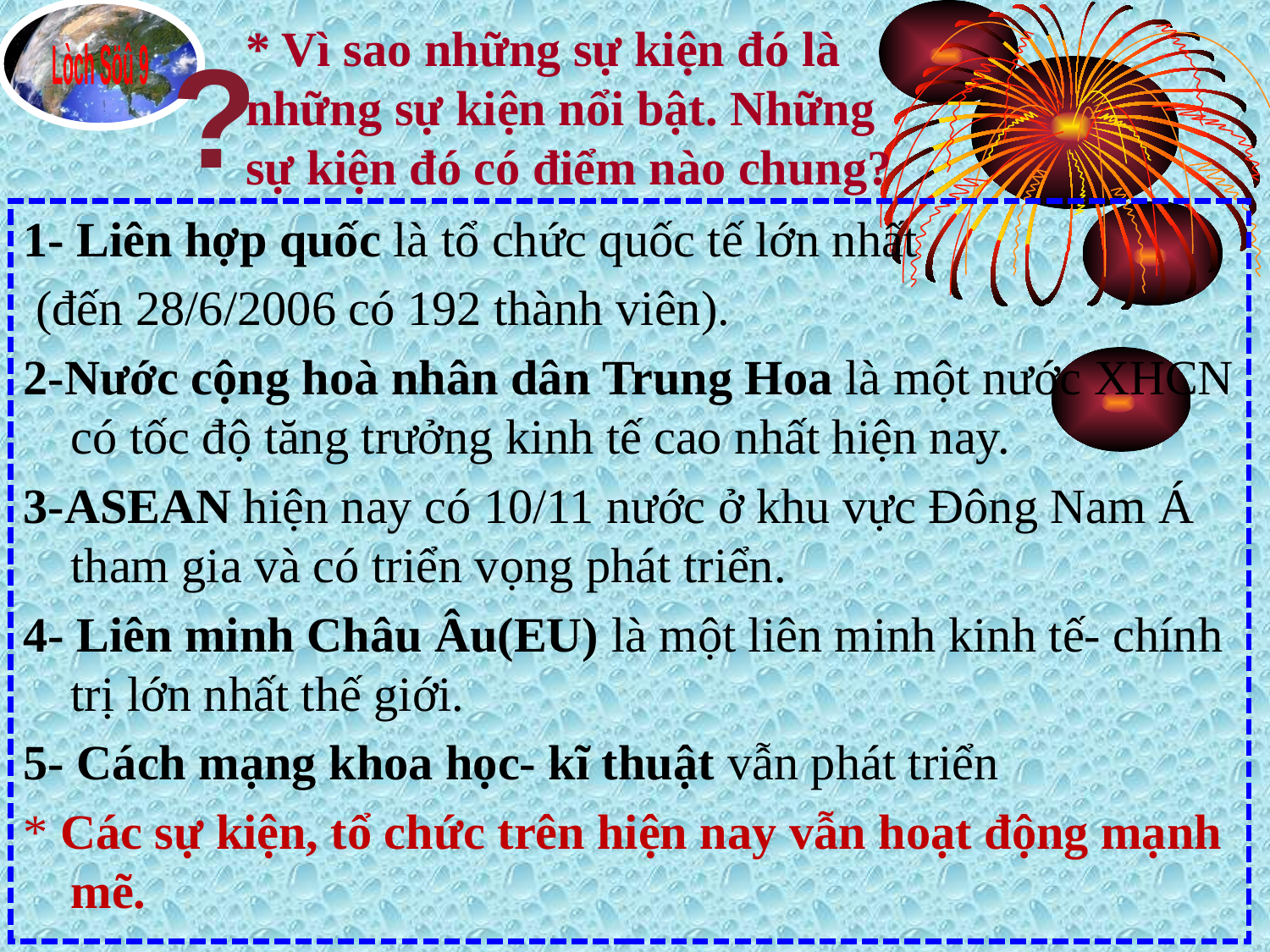

?
# * Vì sao những sự kiện đó là những sự kiện nổi bật. Những sự kiện đó có điểm nào chung?
Lòch Söû 9
1- Liên hợp quốc là tổ chức quốc tế lớn nhất
 (đến 28/6/2006 có 192 thành viên).
2-Nước cộng hoà nhân dân Trung Hoa là một nước XHCN có tốc độ tăng trưởng kinh tế cao nhất hiện nay.
3-ASEAN hiện nay có 10/11 nước ở khu vực Đông Nam Á tham gia và có triển vọng phát triển.
4- Liên minh Châu Âu(EU) là một liên minh kinh tế- chính trị lớn nhất thế giới.
5- Cách mạng khoa học- kĩ thuật vẫn phát triển
* Các sự kiện, tổ chức trên hiện nay vẫn hoạt động mạnh mẽ.